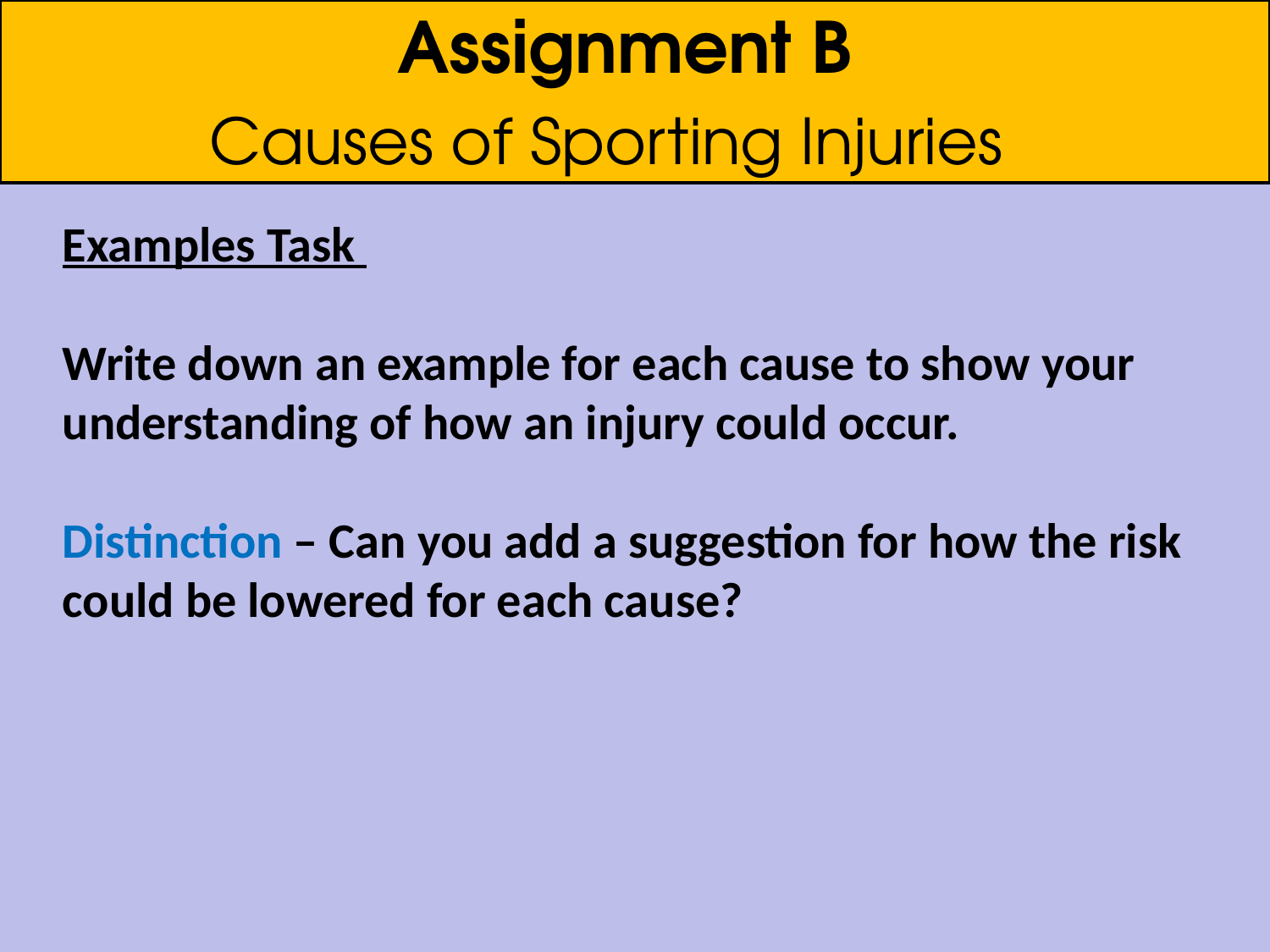

# Assignment B Causes of Sporting Injuries
Examples Task

Write down an example for each cause to show your understanding of how an injury could occur.

Distinction – Can you add a suggestion for how the risk could be lowered for each cause?